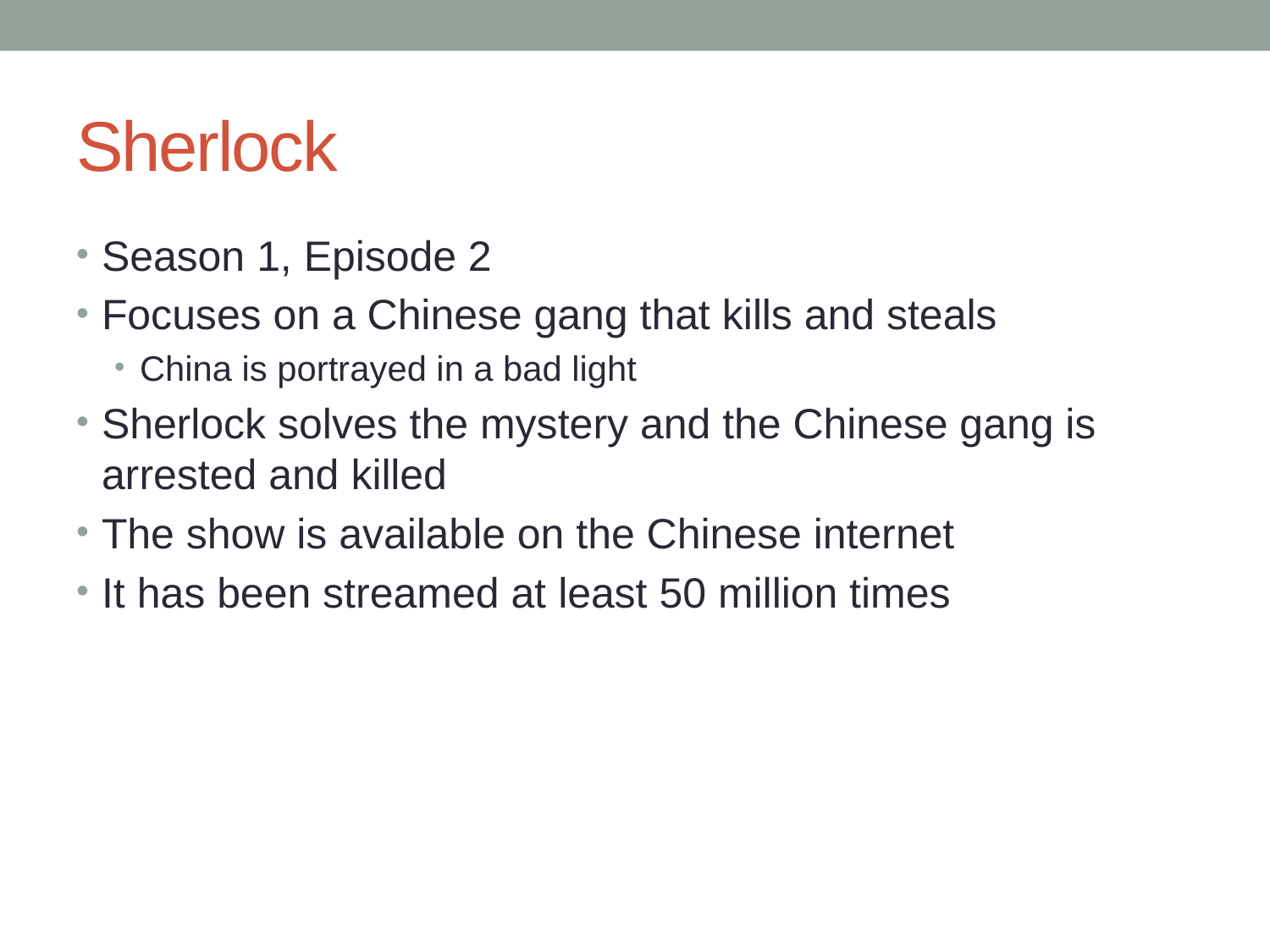

# Sherlock
Season 1, Episode 2
Focuses on a Chinese gang that kills and steals
China is portrayed in a bad light
Sherlock solves the mystery and the Chinese gang is arrested and killed
The show is available on the Chinese internet
It has been streamed at least 50 million times